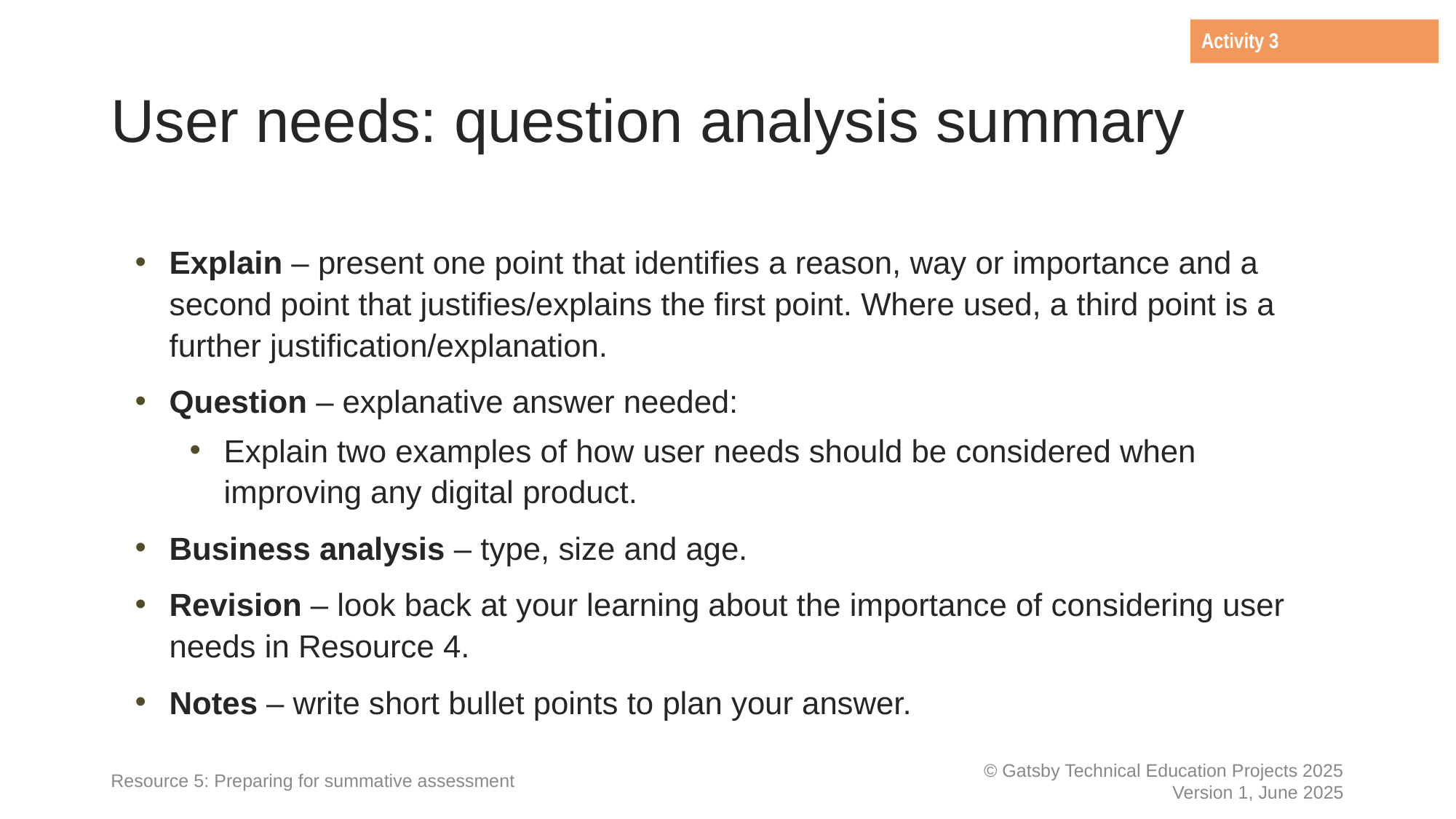

Activity 3
# User needs: question analysis summary
Explain – present one point that identifies a reason, way or importance and a second point that justifies/explains the first point. Where used, a third point is a further justification/explanation.
Question – explanative answer needed:
Explain two examples of how user needs should be considered when improving any digital product.
Business analysis – type, size and age.
Revision – look back at your learning about the importance of considering user needs in Resource 4.
Notes – write short bullet points to plan your answer.
Resource 5: Preparing for summative assessment